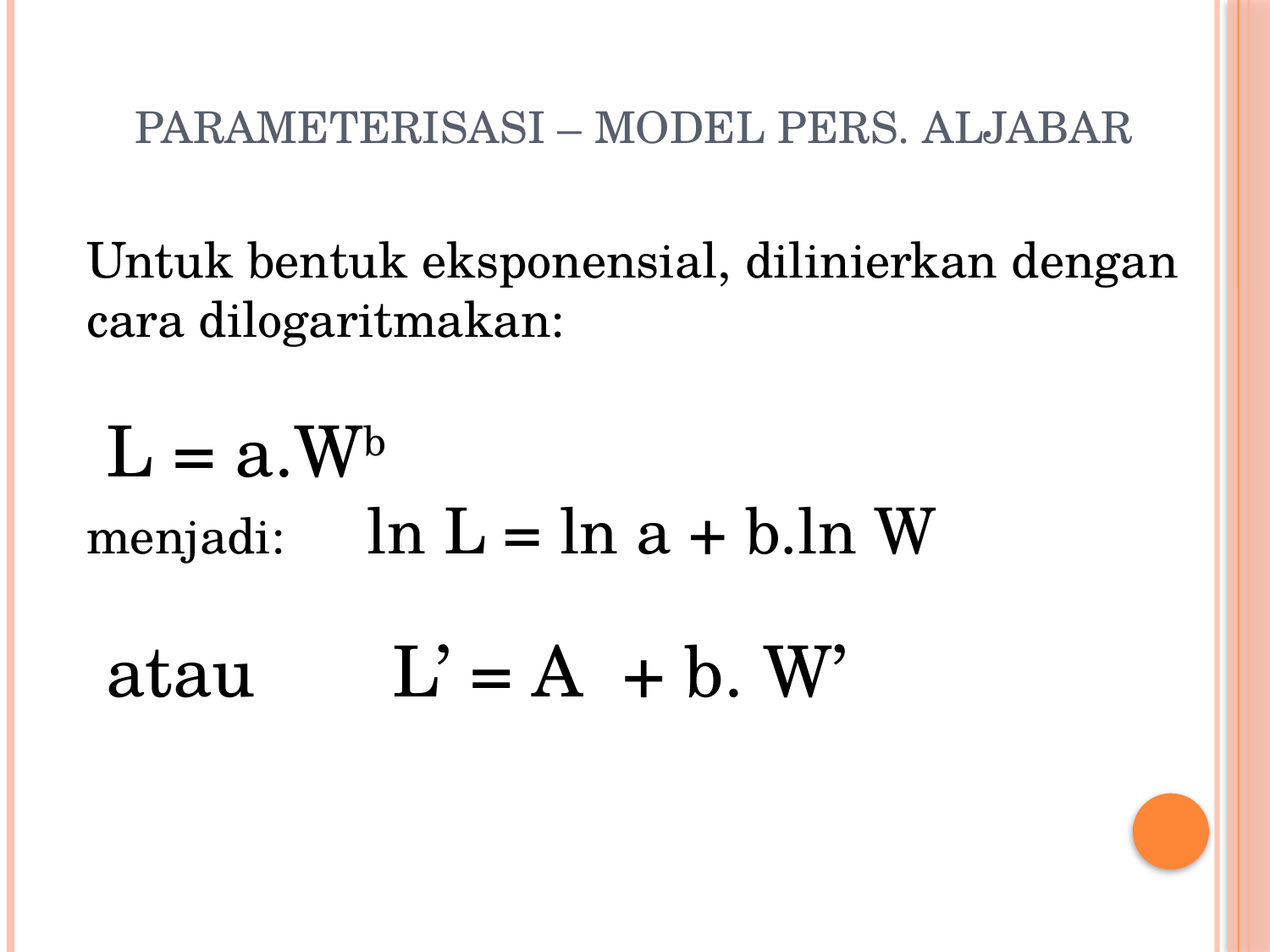

# Parameterisasi – Model Pers. Aljabar
Untuk bentuk eksponensial, dilinierkan dengan cara dilogaritmakan:

 L = a.Wb
menjadi:      ln L = ln a + b.ln W

 atau       L’ = A  + b. W’